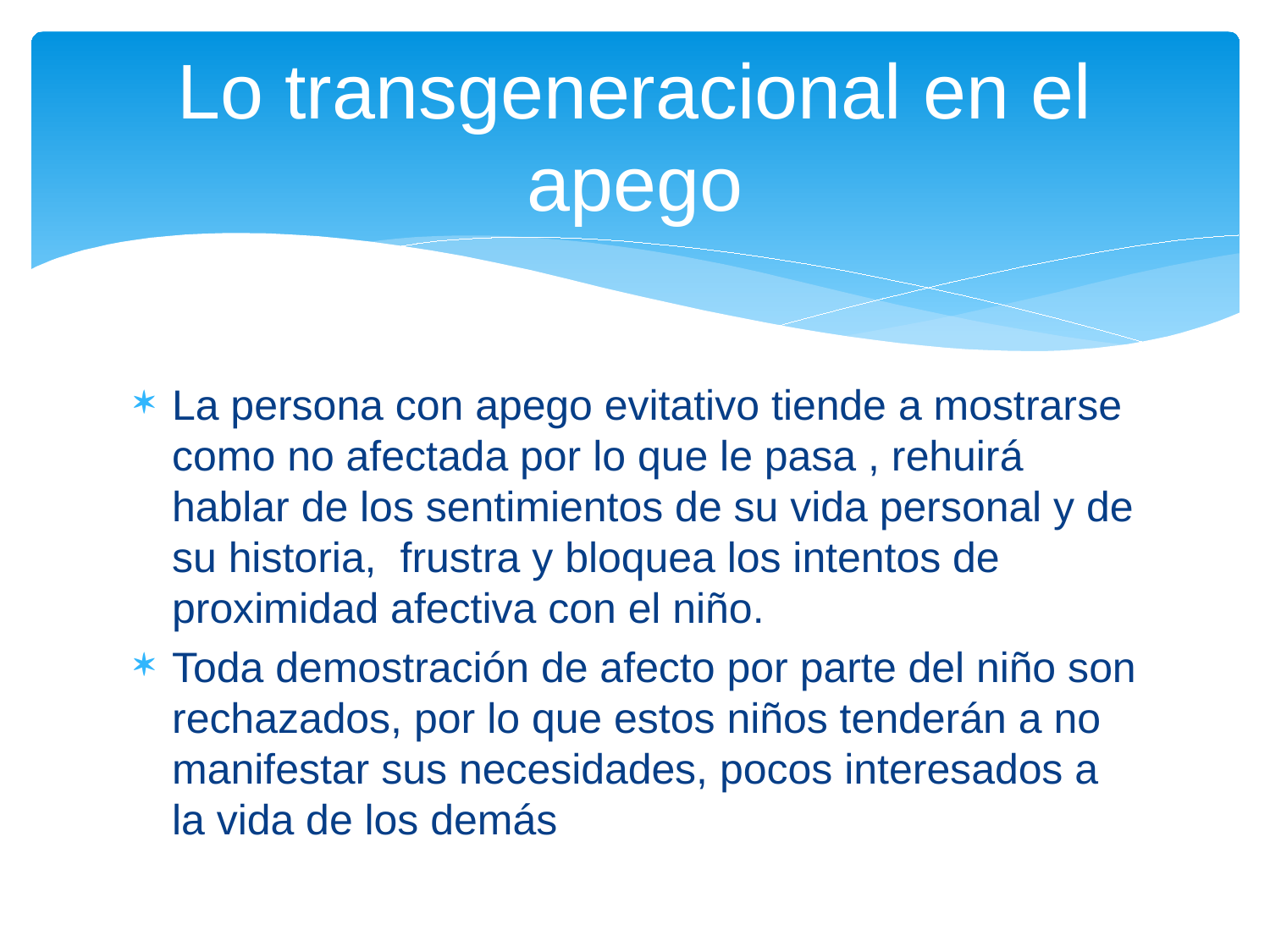

# Lo transgeneracional en el apego
La persona con apego evitativo tiende a mostrarse como no afectada por lo que le pasa , rehuirá hablar de los sentimientos de su vida personal y de su historia,  frustra y bloquea los intentos de proximidad afectiva con el niño.
Toda demostración de afecto por parte del niño son rechazados, por lo que estos niños tenderán a no manifestar sus necesidades, pocos interesados a la vida de los demás